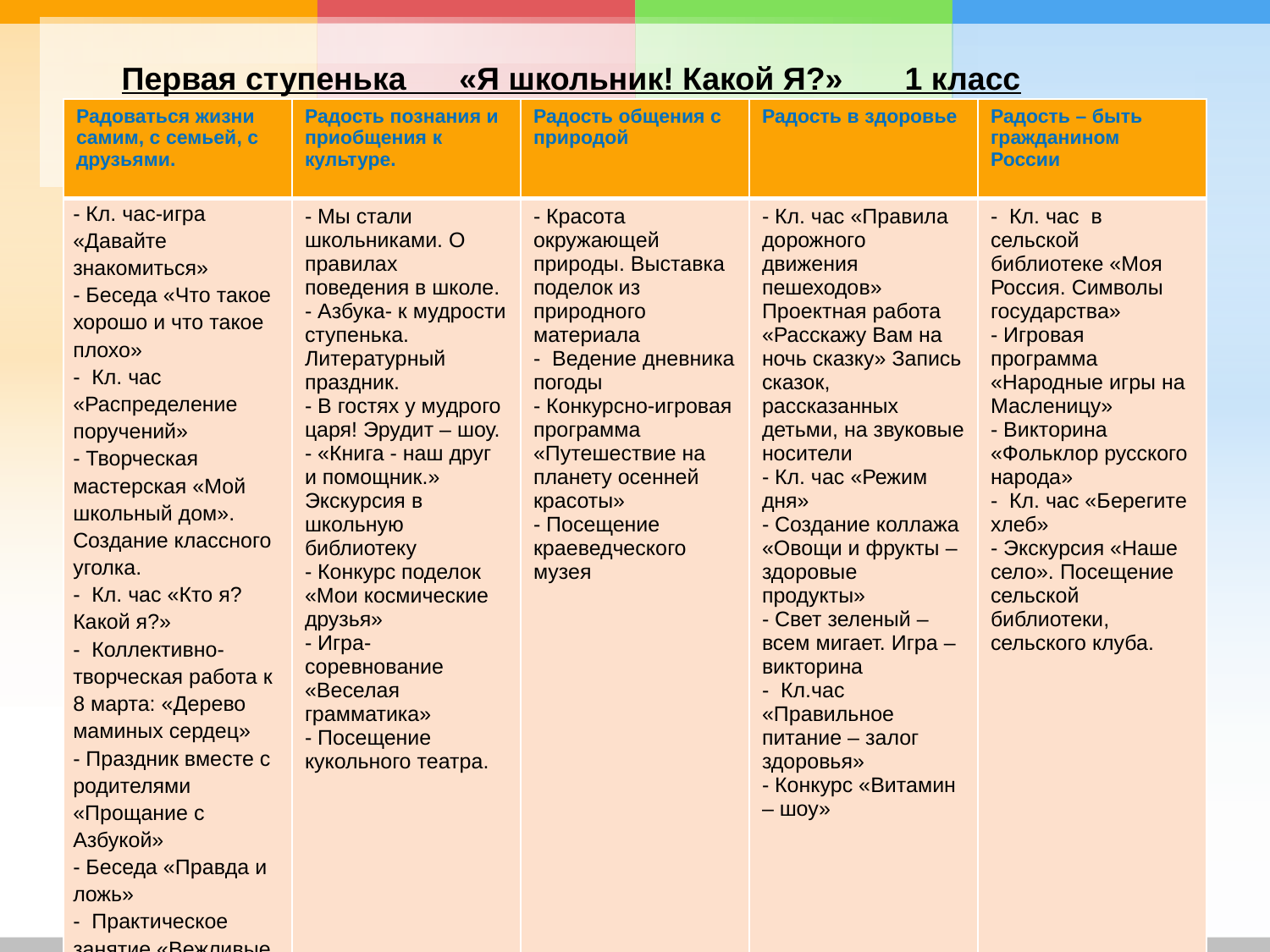

# Первая ступенька      «Я школьник! Какой Я?»       1 класс
| Радоваться жизни самим, с семьей, с друзьями. | Радость познания и приобщения к культуре. | Радость общения с природой | Радость в здоровье | Радость – быть гражданином России |
| --- | --- | --- | --- | --- |
| - Кл. час-игра «Давайте знакомиться» - Беседа «Что такое хорошо и что такое плохо» - Кл. час «Распределение поручений» - Творческая мастерская «Мой школьный дом». Создание классного уголка. - Кл. час «Кто я? Какой я?» - Коллективно-творческая работа к 8 марта: «Дерево маминых сердец» - Праздник вместе с родителями «Прощание с Азбукой» - Беседа «Правда и ложь» - Практическое занятие «Вежливые слова» - Кл. час «Учусь владеть собой» | - Мы стали школьниками. О правилах поведения в школе. - Азбука- к мудрости ступенька. Литературный праздник. - В гостях у мудрого царя! Эрудит – шоу. - «Книга - наш друг и помощник.» Экскурсия в школьную библиотеку - Конкурс поделок «Мои космические друзья» - Игра- соревнование «Веселая грамматика» - Посещение кукольного театра. | - Красота окружающей природы. Выставка поделок из природного материала - Ведение дневника погоды - Конкурсно-игровая программа «Путешествие на планету осенней красоты» - Посещение краеведческого музея | - Кл. час «Правила дорожного движения пешеходов» Проектная работа «Расскажу Вам на ночь сказку» Запись сказок, рассказанных детьми, на звуковые носители - Кл. час «Режим дня» - Создание коллажа «Овощи и фрукты – здоровые продукты» - Свет зеленый – всем мигает. Игра – викторина - Кл.час «Правильное питание – залог здоровья» - Конкурс «Витамин – шоу» | - Кл. час в сельской библиотеке «Моя Россия. Символы государства» - Игровая программа «Народные игры на Масленицу» - Викторина «Фольклор русского народа» - Кл. час «Берегите хлеб» - Экскурсия «Наше село». Посещение сельской библиотеки, сельского клуба. |